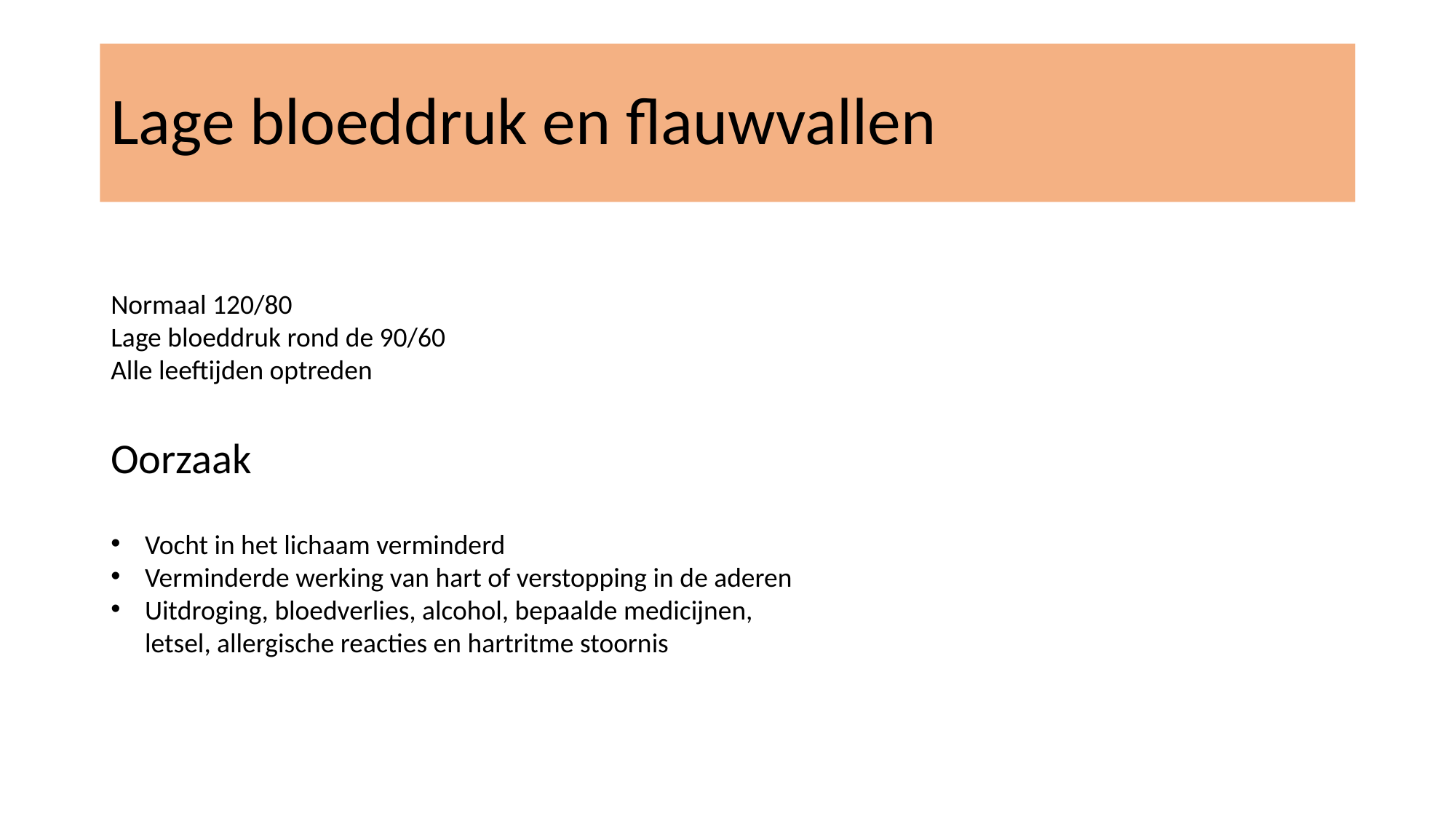

# Lage bloeddruk en flauwvallen
Normaal 120/80
Lage bloeddruk rond de 90/60
Alle leeftijden optreden
Oorzaak
Vocht in het lichaam verminderd
Verminderde werking van hart of verstopping in de aderen
Uitdroging, bloedverlies, alcohol, bepaalde medicijnen, letsel, allergische reacties en hartritme stoornis